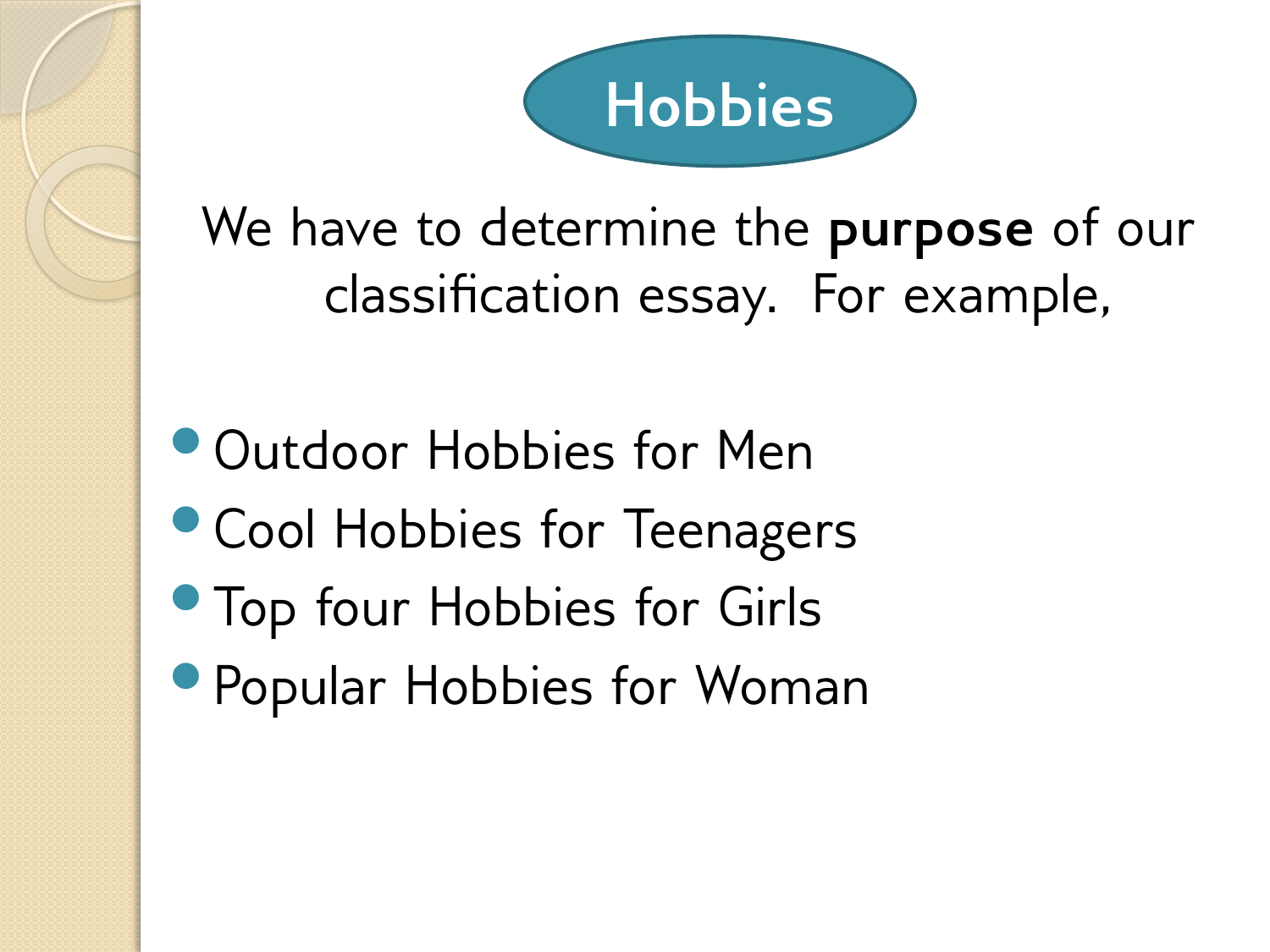

We have to determine the purpose of our classification essay.  For example,

Outdoor Hobbies for Men
Cool Hobbies for Teenagers
Top four Hobbies for Girls
Popular Hobbies for Woman

Hobbies